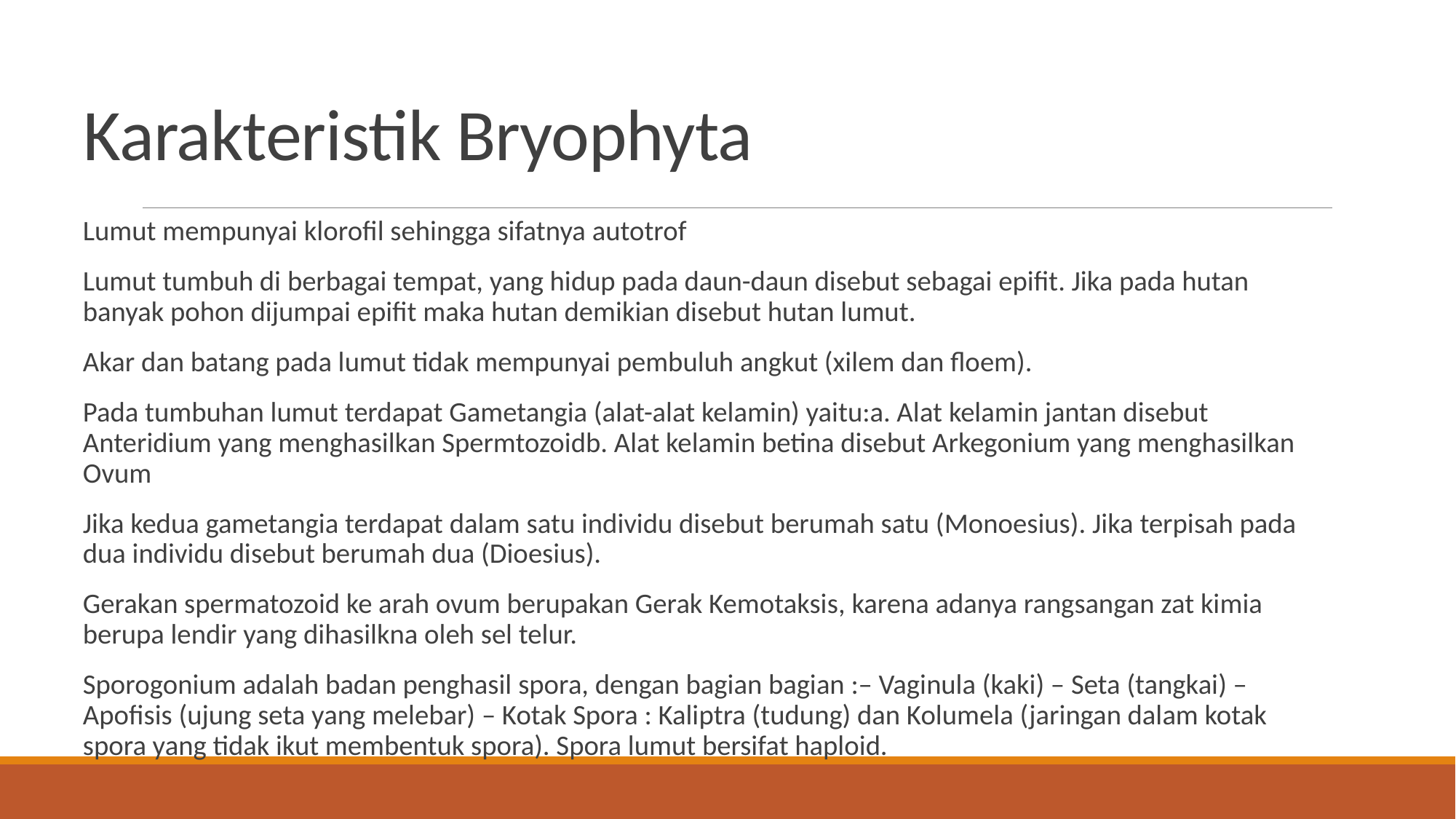

# Karakteristik Bryophyta
Lumut mempunyai klorofil sehingga sifatnya autotrof
Lumut tumbuh di berbagai tempat, yang hidup pada daun-daun disebut sebagai epifit. Jika pada hutan banyak pohon dijumpai epifit maka hutan demikian disebut hutan lumut.
Akar dan batang pada lumut tidak mempunyai pembuluh angkut (xilem dan floem).
Pada tumbuhan lumut terdapat Gametangia (alat-alat kelamin) yaitu:a. Alat kelamin jantan disebut Anteridium yang menghasilkan Spermtozoidb. Alat kelamin betina disebut Arkegonium yang menghasilkan Ovum
Jika kedua gametangia terdapat dalam satu individu disebut berumah satu (Monoesius). Jika terpisah pada dua individu disebut berumah dua (Dioesius).
Gerakan spermatozoid ke arah ovum berupakan Gerak Kemotaksis, karena adanya rangsangan zat kimia berupa lendir yang dihasilkna oleh sel telur.
Sporogonium adalah badan penghasil spora, dengan bagian bagian :– Vaginula (kaki) – Seta (tangkai) – Apofisis (ujung seta yang melebar) – Kotak Spora : Kaliptra (tudung) dan Kolumela (jaringan dalam kotak spora yang tidak ikut membentuk spora). Spora lumut bersifat haploid.